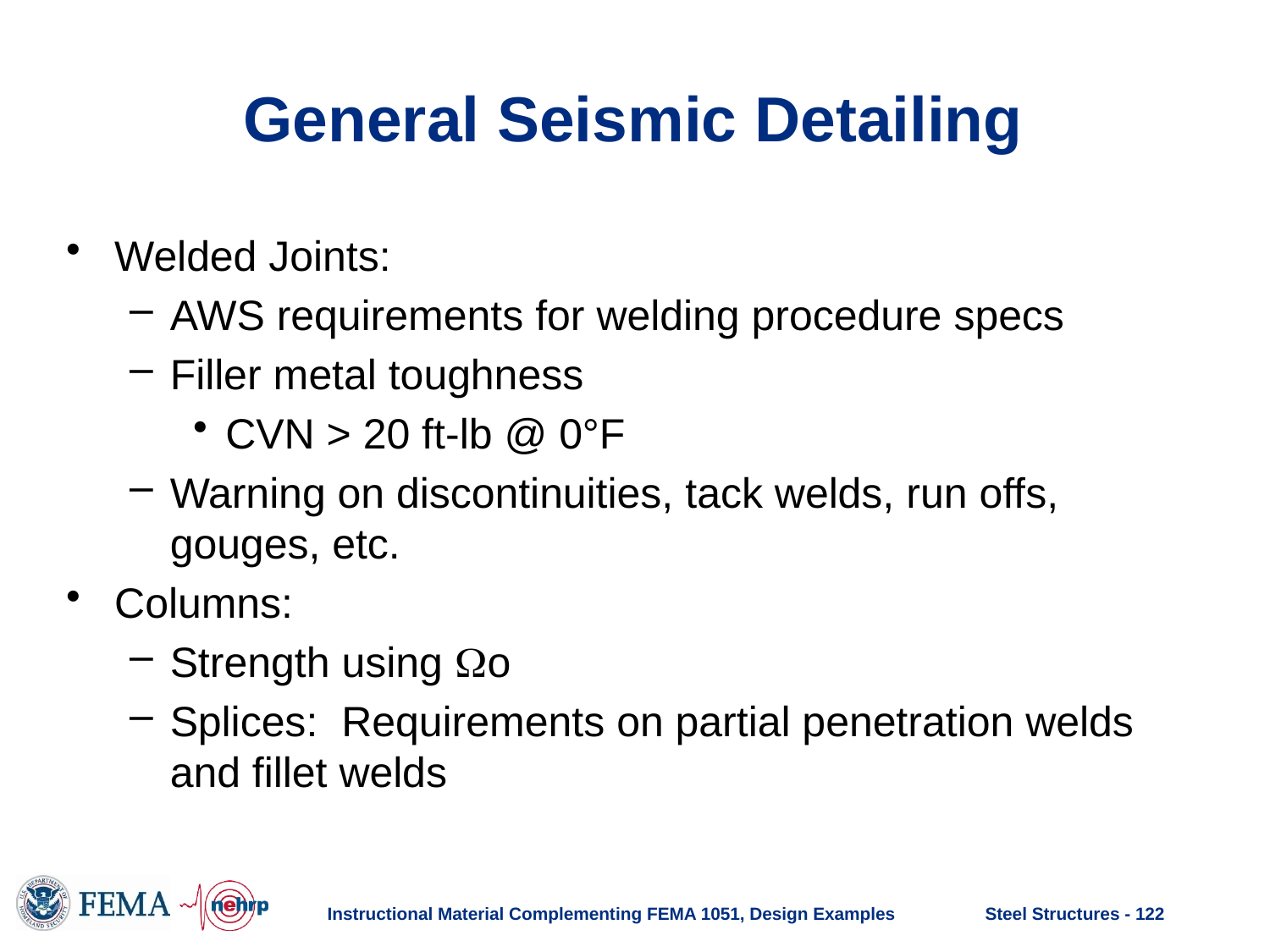

# General Seismic Detailing
Welded Joints:
AWS requirements for welding procedure specs
Filler metal toughness
CVN > 20 ft-lb @ 0°F
Warning on discontinuities, tack welds, run offs, gouges, etc.
Columns:
Strength using Ωo
Splices:  Requirements on partial penetration welds and fillet welds
Instructional Material Complementing FEMA 1051, Design Examples
Steel Structures - 122